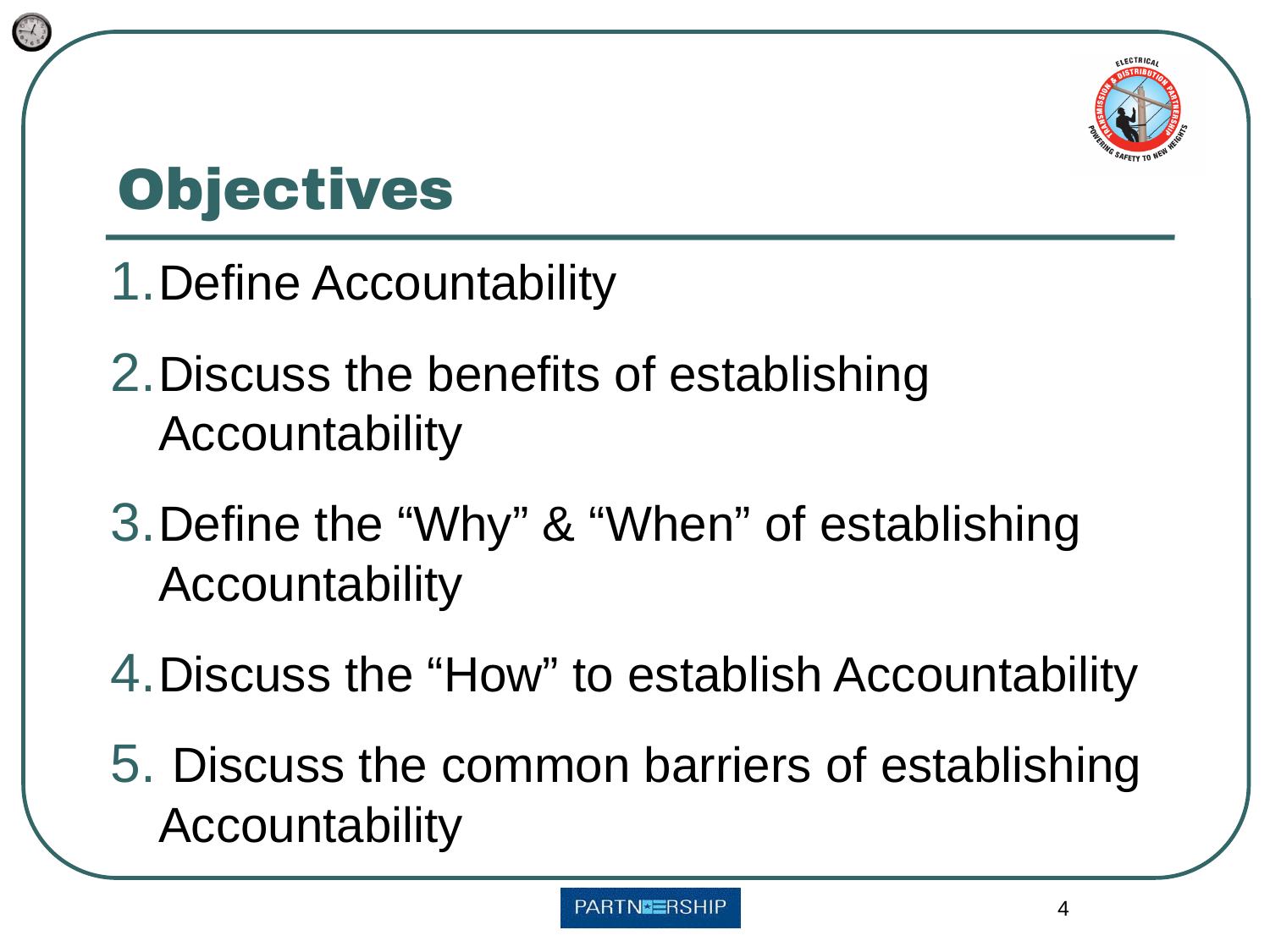

# Objectives
Define Accountability
Discuss the benefits of establishing Accountability
Define the “Why” & “When” of establishing Accountability
Discuss the “How” to establish Accountability
 Discuss the common barriers of establishing Accountability

4